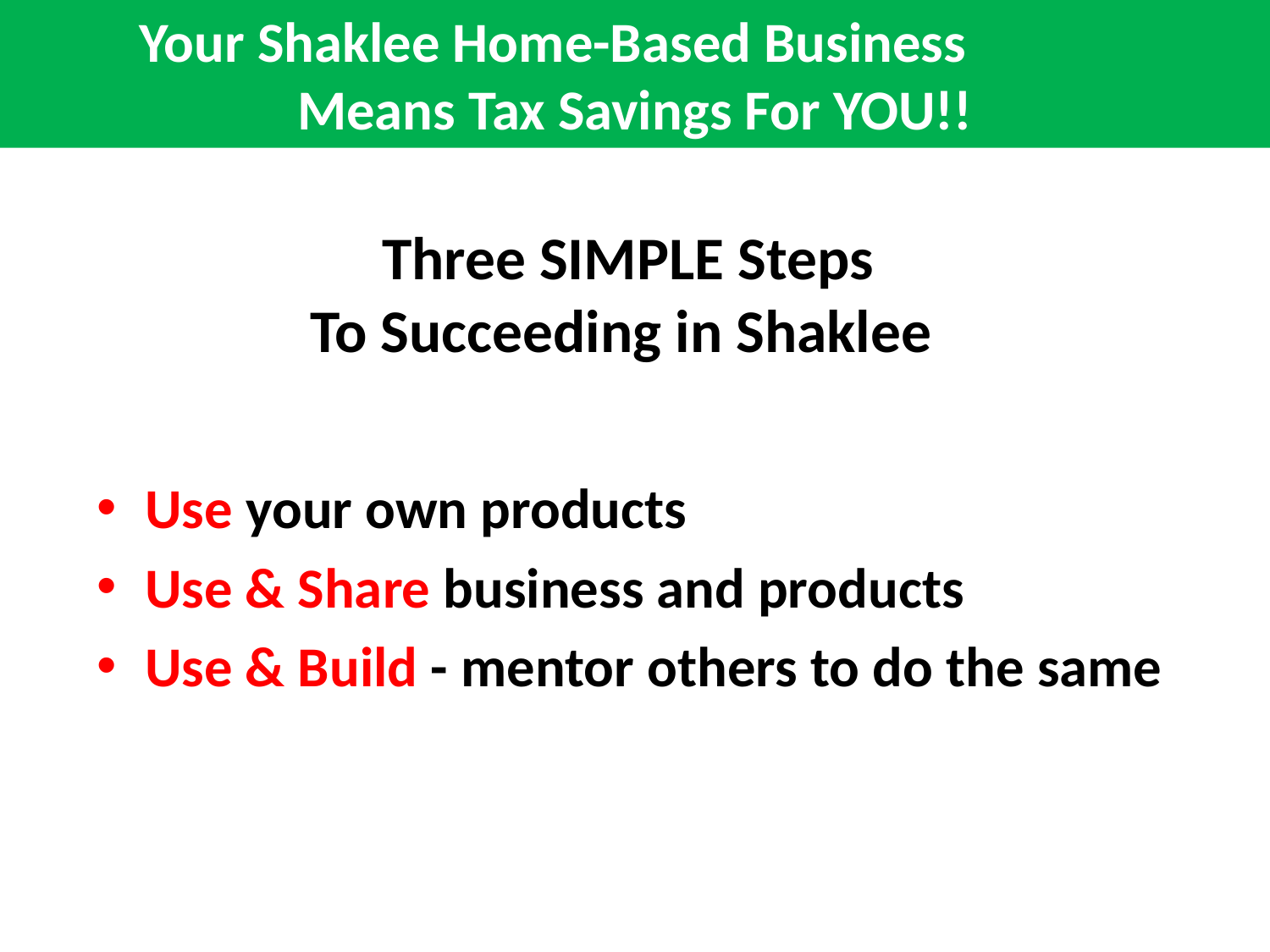

Your Shaklee Home-Based Business
Means Tax Savings For YOU!!

# Three SIMPLE Steps To Succeeding in Shaklee

Use your own products
Use & Share business and products
Use & Build - mentor others to do the same